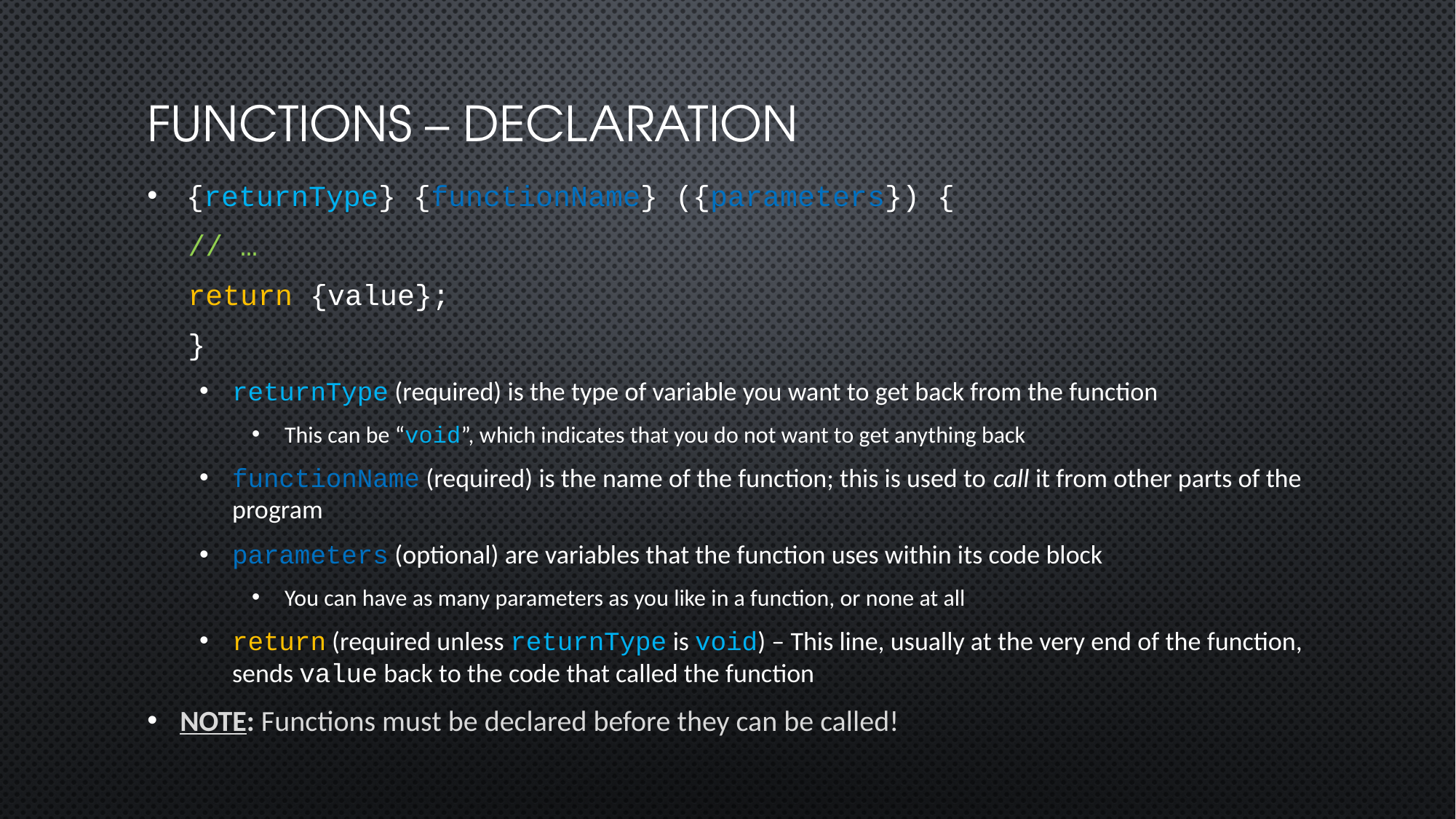

# Functions – Declaration
 {returnType} {functionName} ({parameters}) {
		// …
		return {value};
}
returnType (required) is the type of variable you want to get back from the function
This can be “void”, which indicates that you do not want to get anything back
functionName (required) is the name of the function; this is used to call it from other parts of the program
parameters (optional) are variables that the function uses within its code block
You can have as many parameters as you like in a function, or none at all
return (required unless returnType is void) – This line, usually at the very end of the function, sends value back to the code that called the function
NOTE: Functions must be declared before they can be called!